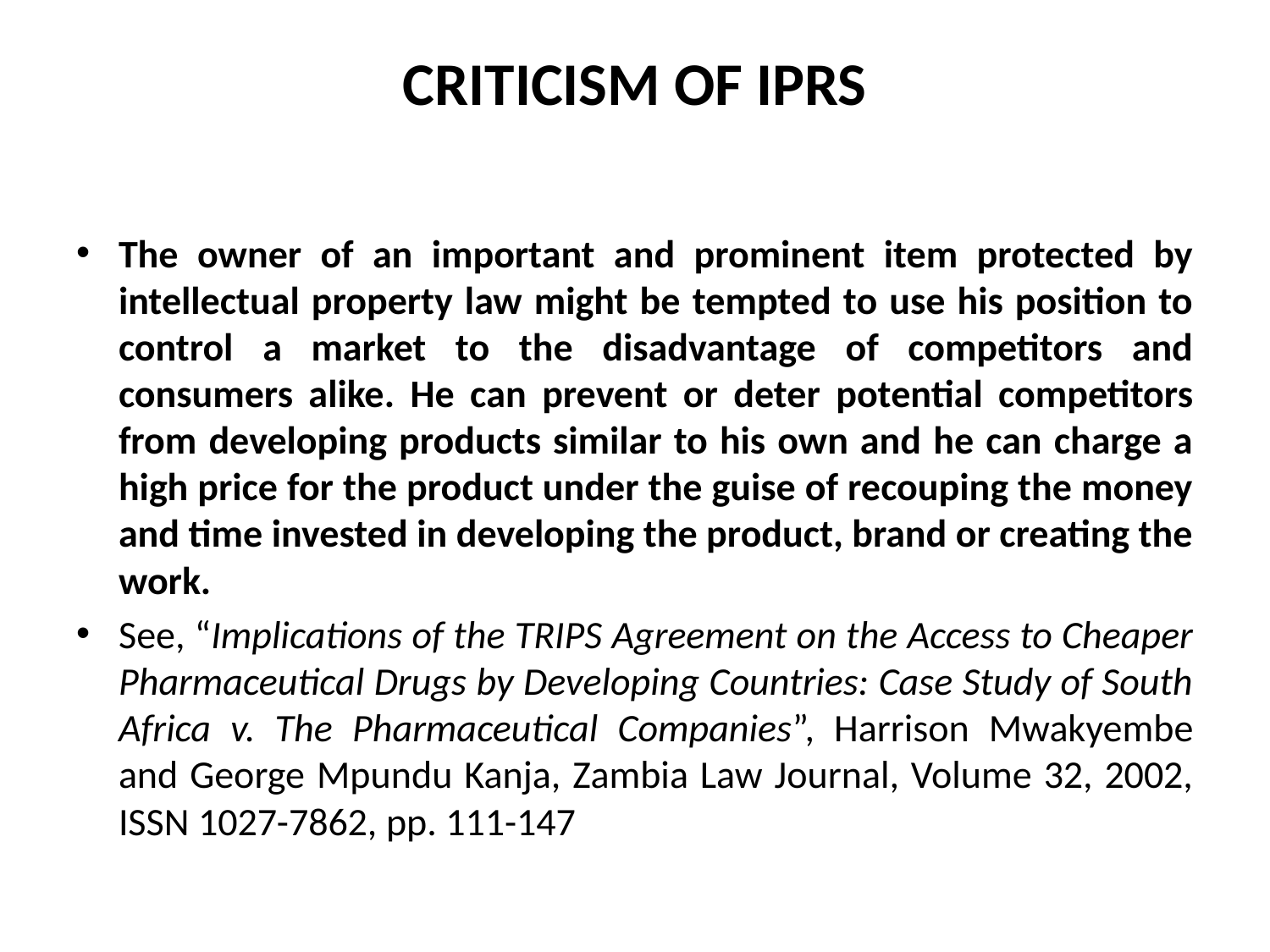

# CRITICISM OF IPRS
The owner of an important and prominent item protected by intellectual property law might be tempted to use his position to control a market to the disadvantage of competitors and consumers alike. He can prevent or deter potential competitors from developing products similar to his own and he can charge a high price for the product under the guise of recouping the money and time invested in developing the product, brand or creating the work.
See, “Implications of the TRIPS Agreement on the Access to Cheaper Pharmaceutical Drugs by Developing Countries: Case Study of South Africa v. The Pharmaceutical Companies”, Harrison Mwakyembe and George Mpundu Kanja, Zambia Law Journal, Volume 32, 2002, ISSN 1027-7862, pp. 111-147